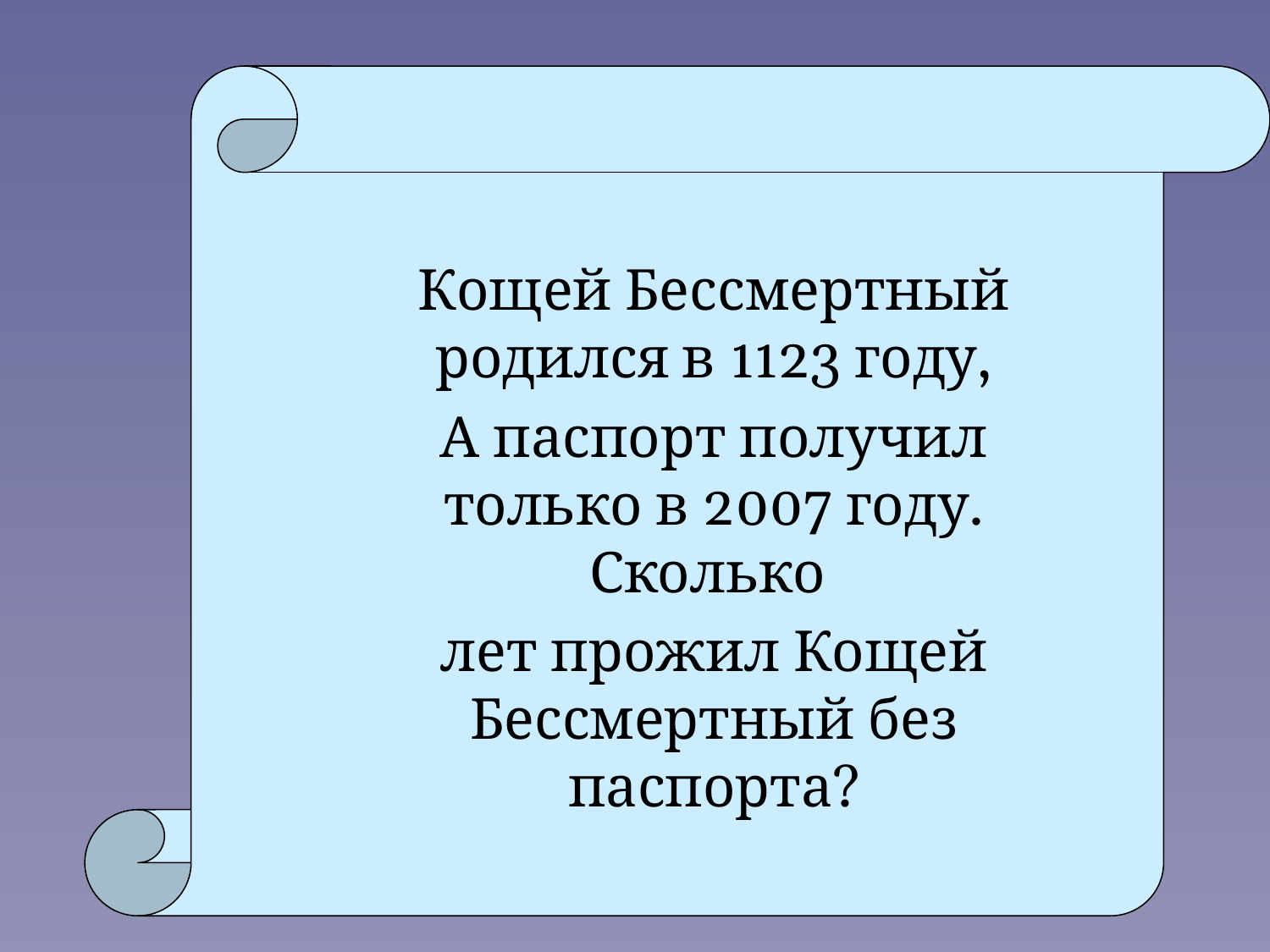

Кощей Бессмертный родился в 1123 году,
А паспорт получил только в 2007 году. Сколько
лет прожил Кощей Бессмертный без паспорта?